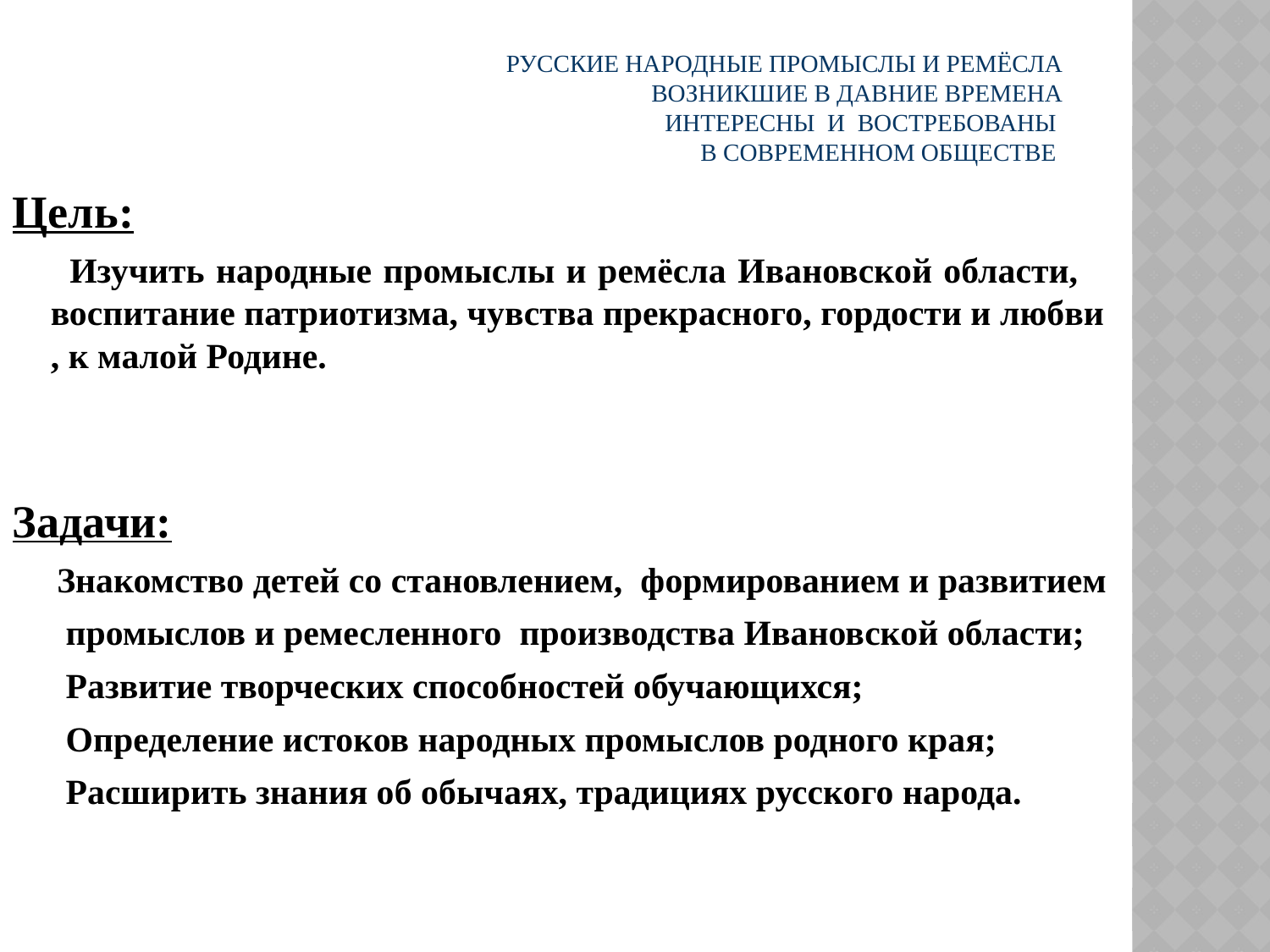

# Русские народные промыслы и ремёсла возникшие в давние времена интересны  и  востребованы в современном обществе
Цель:
     Изучить народные промыслы и ремёсла Ивановской области,    воспитание патриотизма, чувства прекрасного, гордости и любви, к малой Родине.

Задачи:
     Знакомство детей со становлением,  формированием и развитием
      промыслов и ремесленного  производства Ивановской области;
      Развитие творческих способностей обучающихся;
      Определение истоков народных промыслов родного края;
      Расширить знания об обычаях, традициях русского народа.